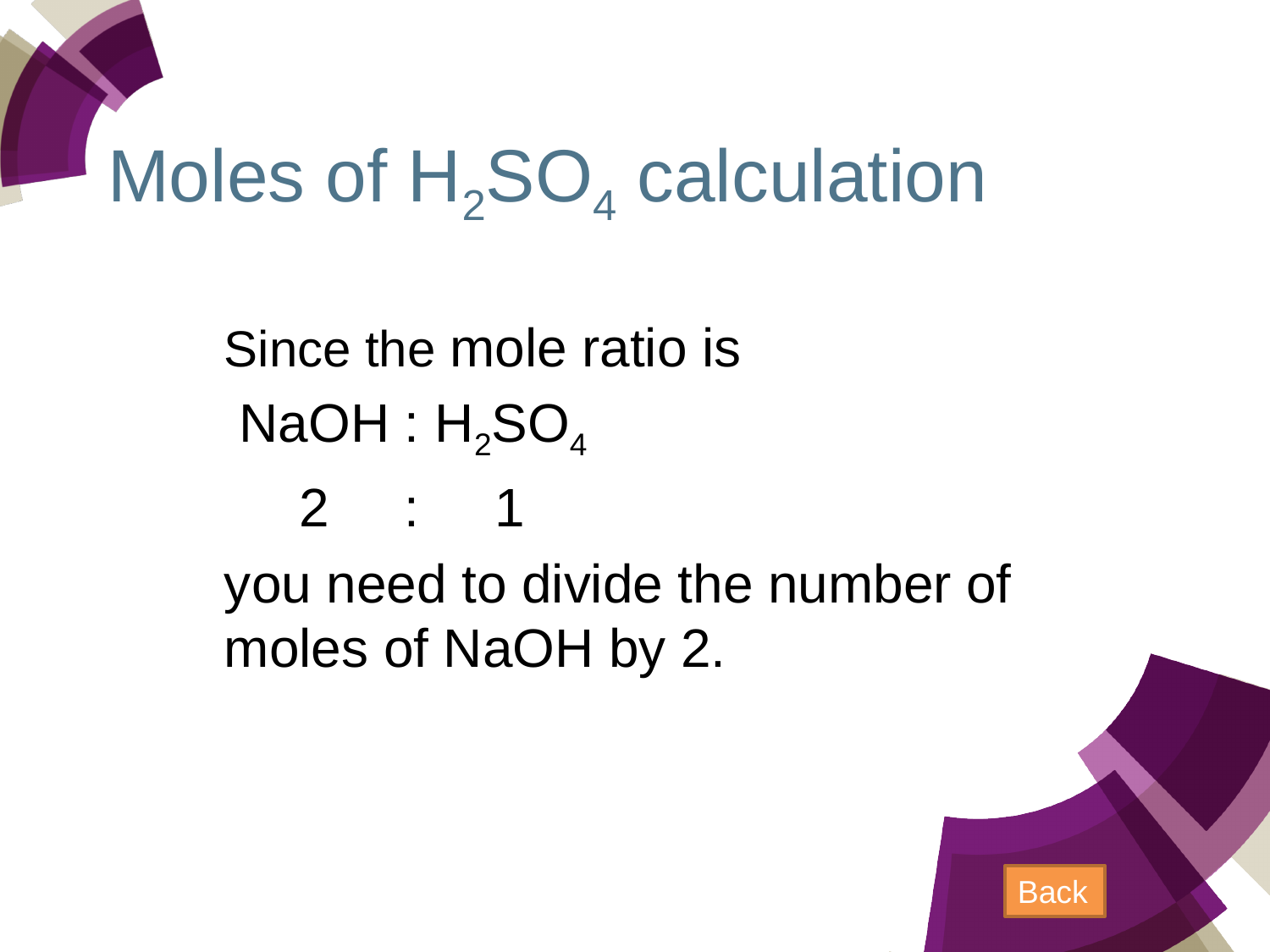

# Moles of H2SO4 calculation
Since the mole ratio is
 NaOH : H2SO4
     2     :     1
you need to divide the number of moles of NaOH by 2.

Back